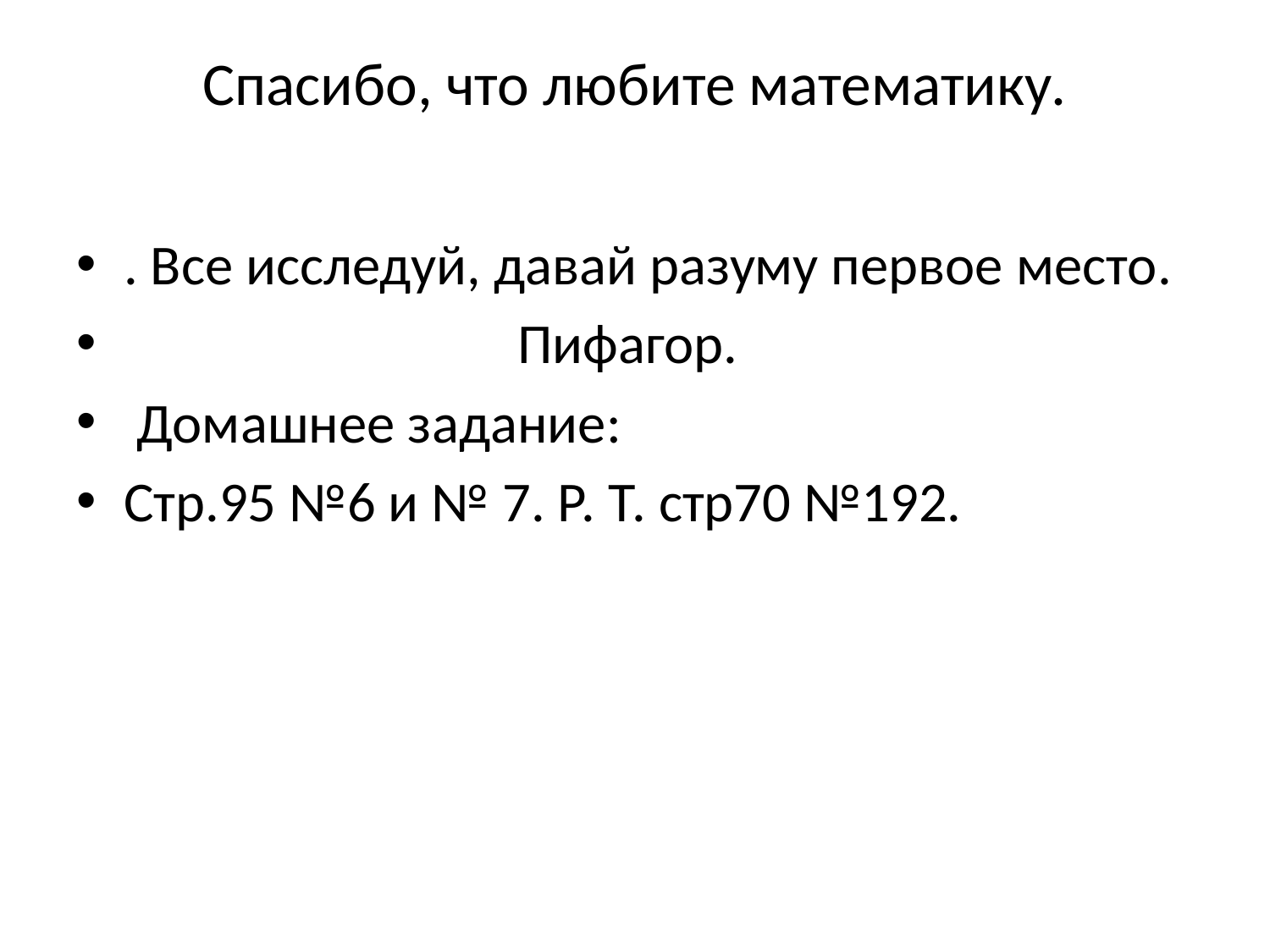

# Спасибо, что любите математику.
. Все исследуй, давай разуму первое место.
                               Пифагор.
 Домашнее задание:
Стр.95 №6 и № 7. Р. Т. стр70 №192.